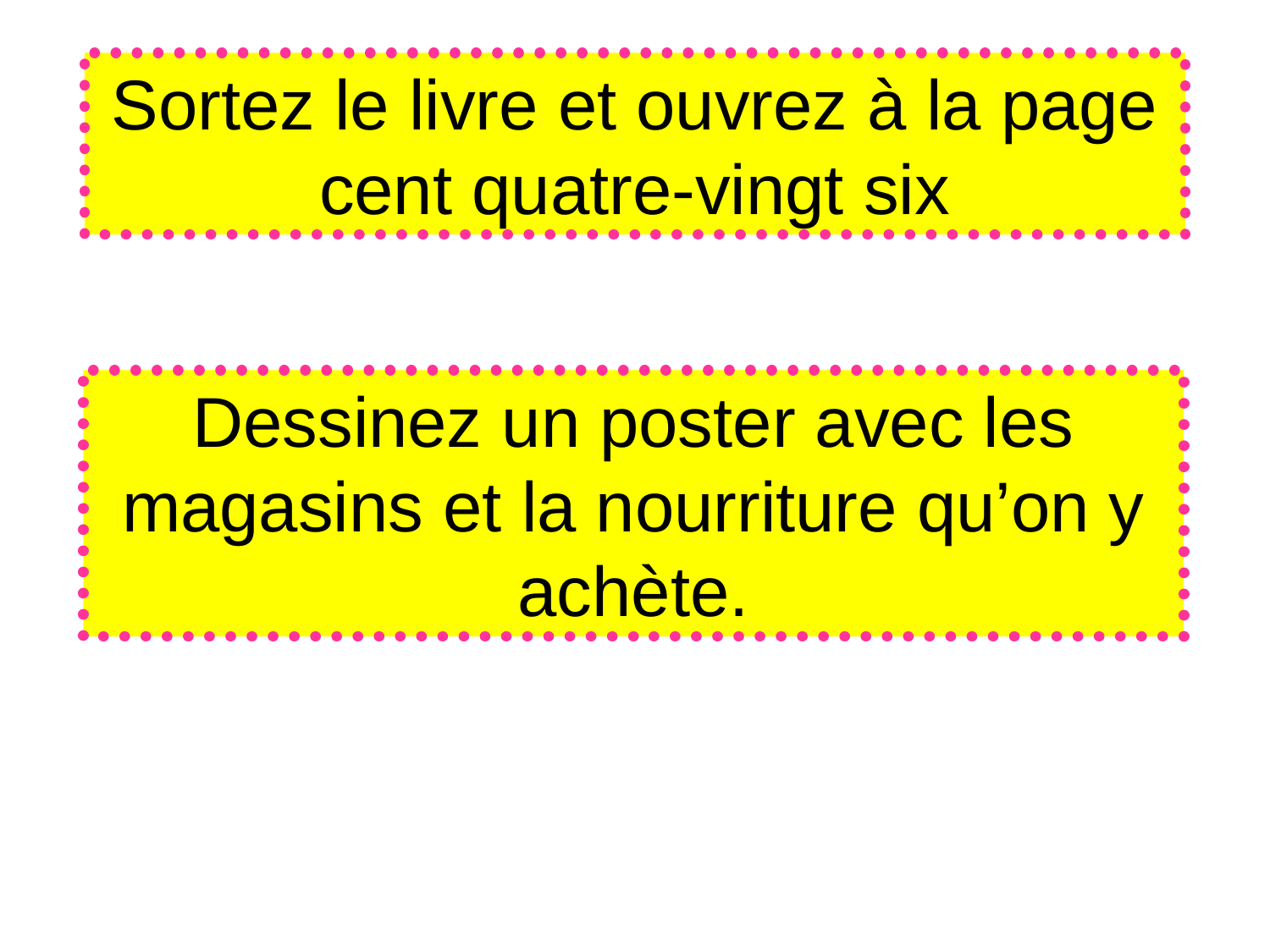

Sortez le livre et ouvrez à la page cent quatre-vingt six
Dessinez un poster avec les magasins et la nourriture qu’on y achète.